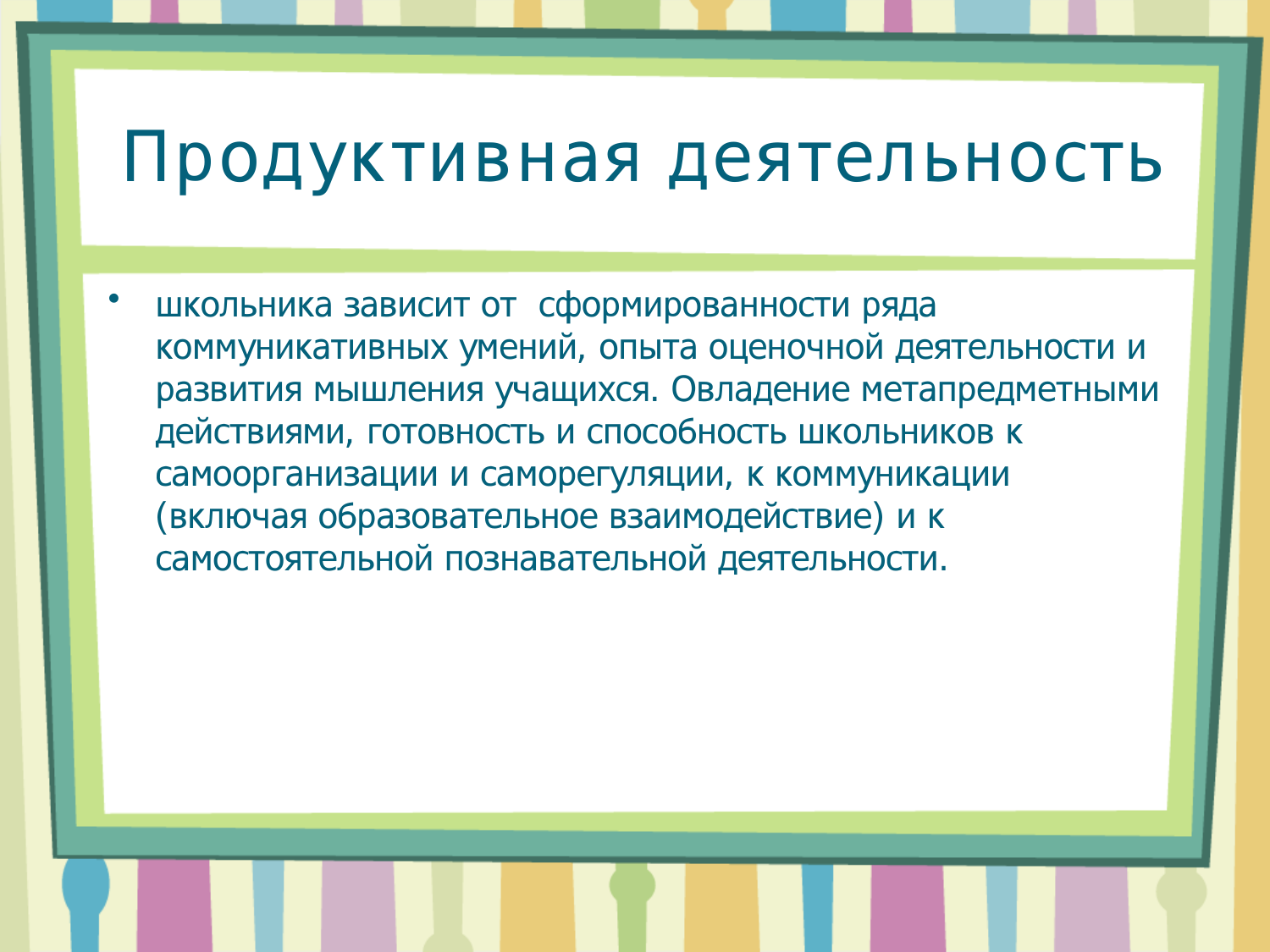

# Продуктивная деятельность
школьника зависит от  сформированности ряда коммуникативных умений, опыта оценочной деятельности и  развития мышления учащихся. Овладение метапредметными действиями, готовность и способность школьников к самоорганизации и саморегуляции, к коммуникации (включая образовательное взаимодействие) и к самостоятельной познавательной деятельности.